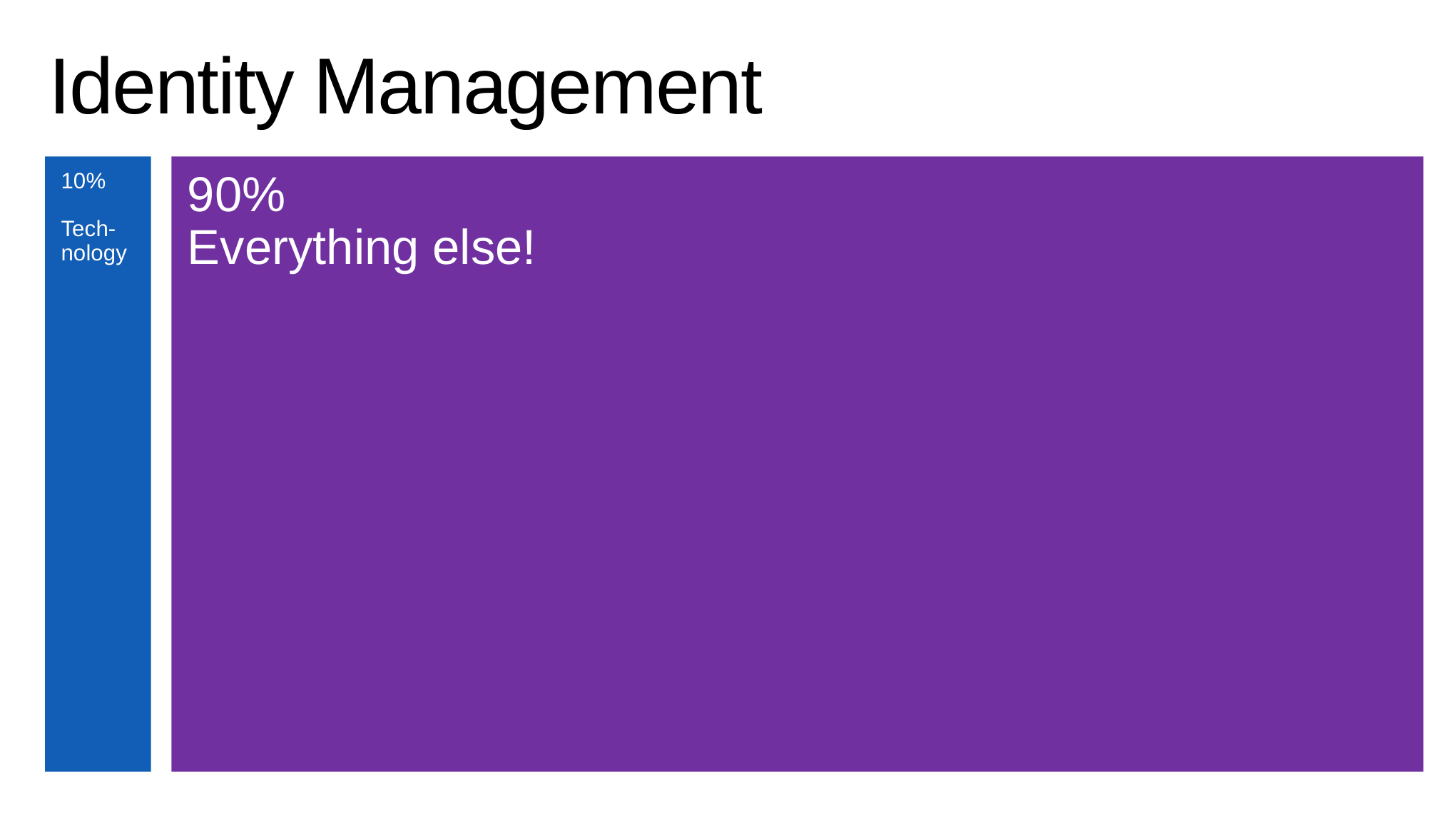

# Identity Management
10%
Tech-nology
90%
Everything else!